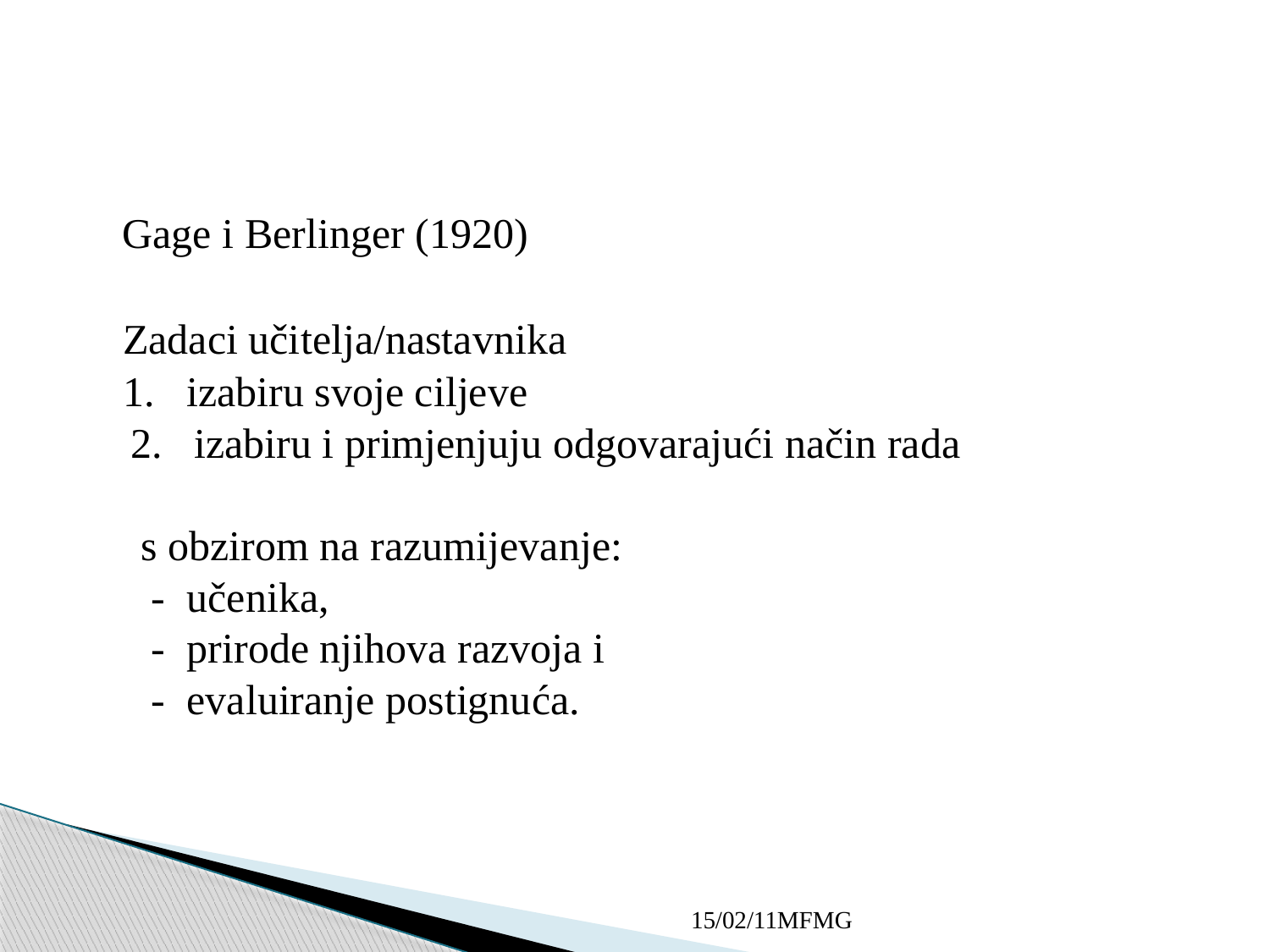

Gage i Berlinger (1920)

   Zadaci učitelja/nastavnika
   1.   izabiru svoje ciljeve
2.   izabiru i primjenjuju odgovarajući način rada

 s obzirom na razumijevanje:
  -  učenika,
  -  prirode njihova razvoja i
  -  evaluiranje postignuća.

15/02/11MFMG